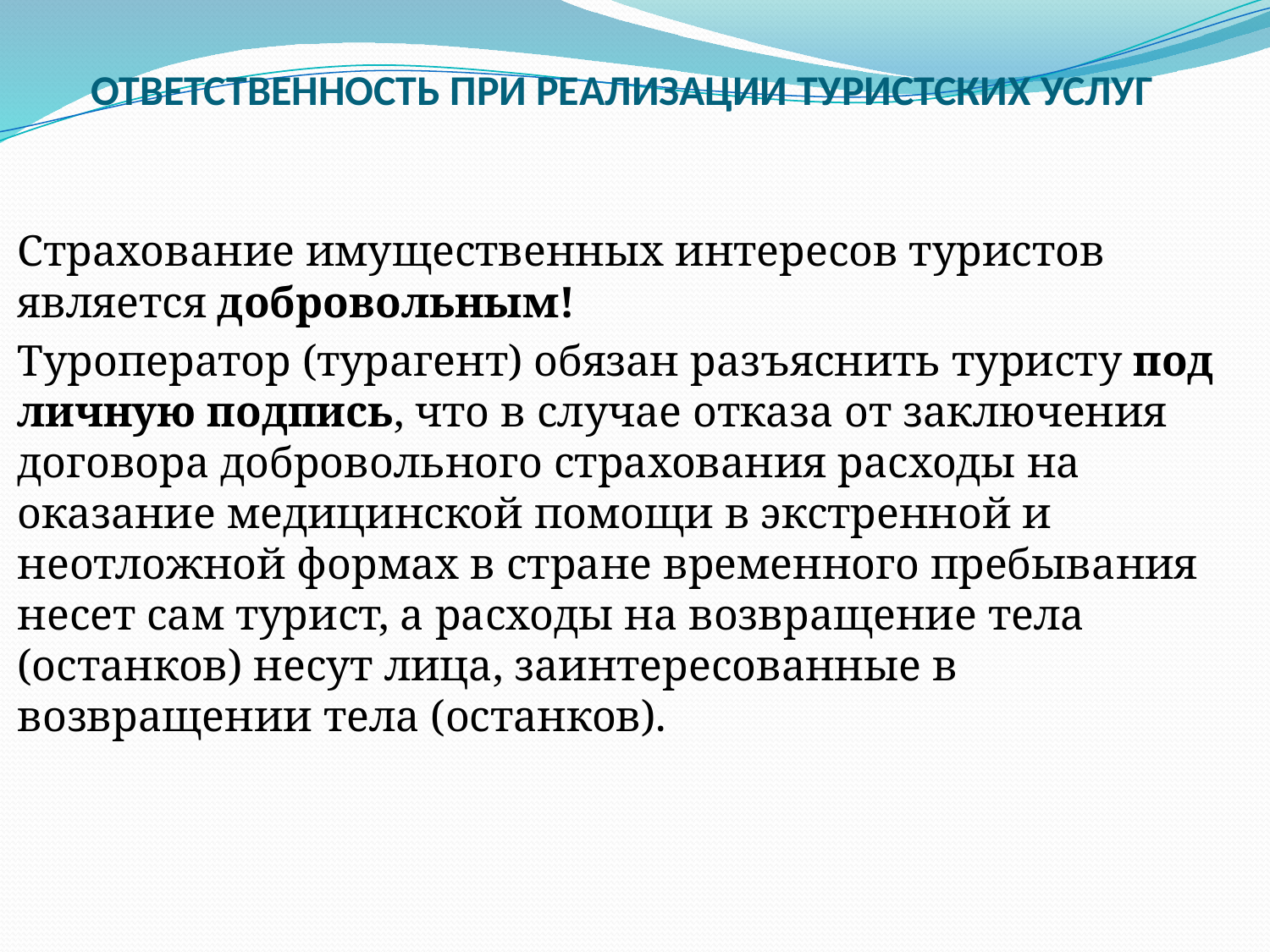

ОТВЕТСТВЕННОСТЬ ПРИ РЕАЛИЗАЦИИ ТУРИСТСКИХ УСЛУГ

Страхование имущественных интересов туристов является добровольным!
Туроператор (турагент) обязан разъяснить туристу под личную подпись, что в случае отказа от заключения договора добровольного страхования расходы на оказание медицинской помощи в экстренной и неотложной формах в стране временного пребывания несет сам турист, а расходы на возвращение тела (останков) несут лица, заинтересованные в возвращении тела (останков).